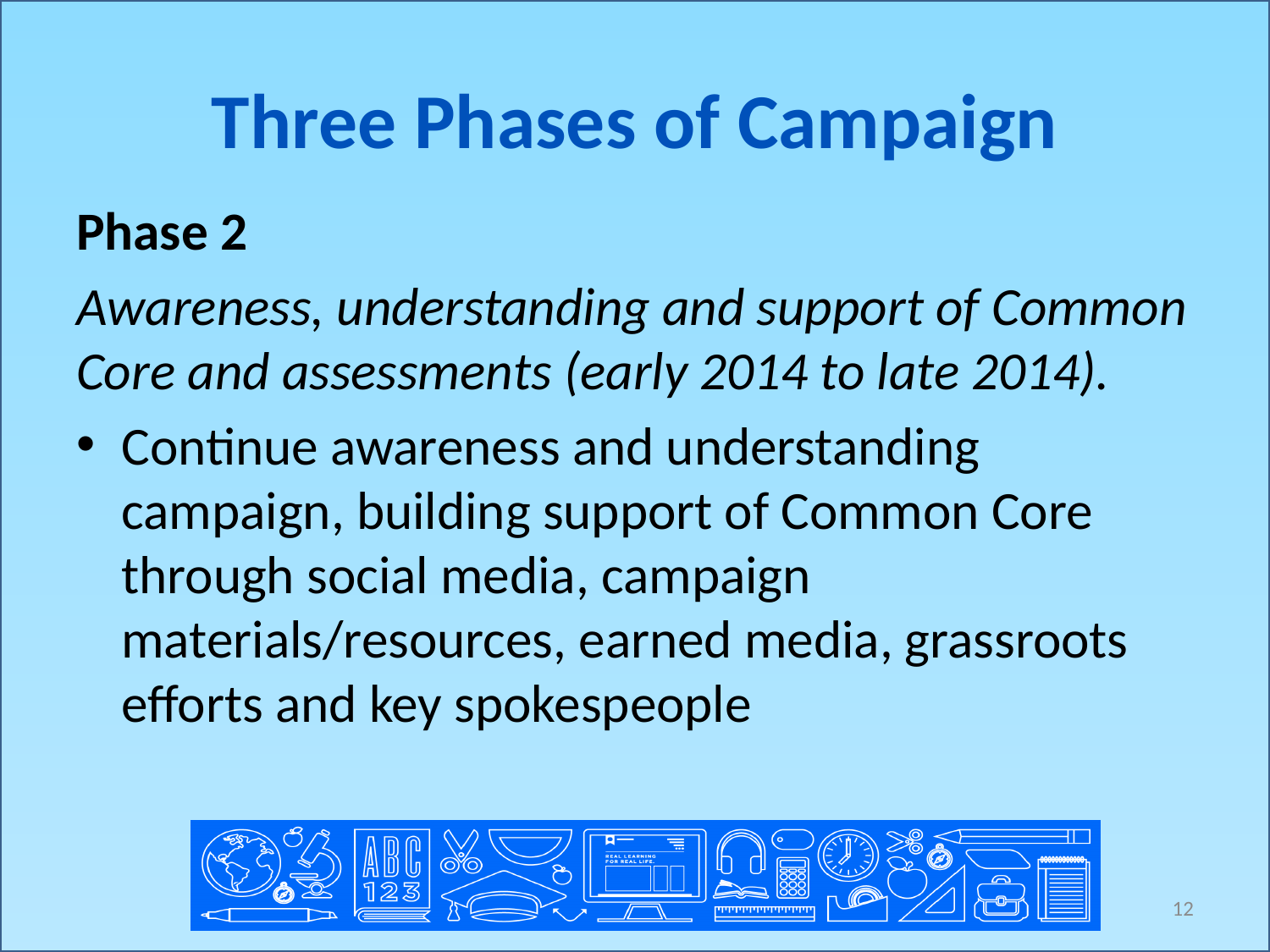

# Three Phases of Campaign
Phase 2
Awareness, understanding and support of Common Core and assessments (early 2014 to late 2014).
Continue awareness and understanding campaign, building support of Common Core through social media, campaign materials/resources, earned media, grassroots efforts and key spokespeople

12